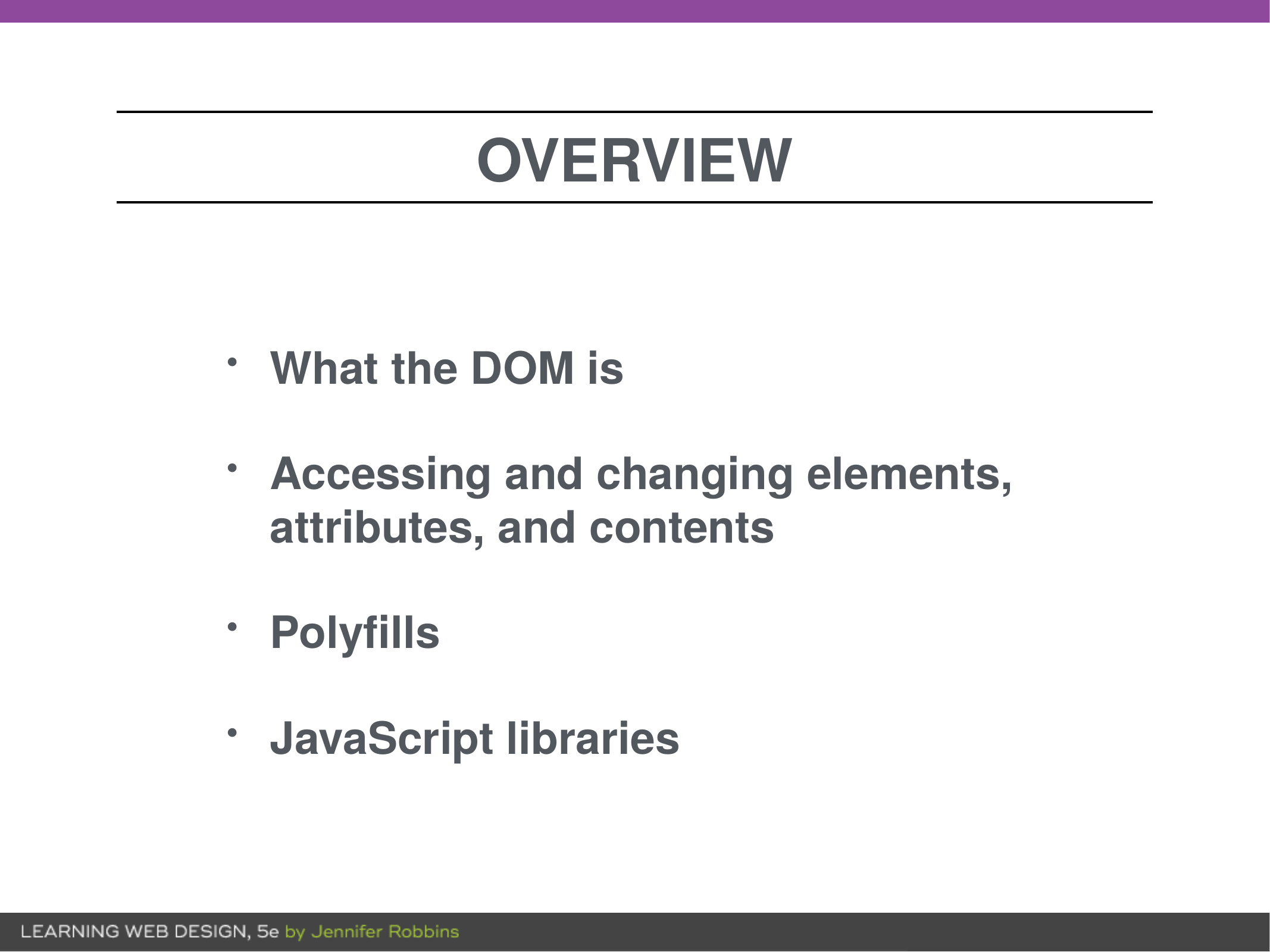

What the DOM is
Accessing and changing elements, attributes, and contents
Polyfills
JavaScript libraries